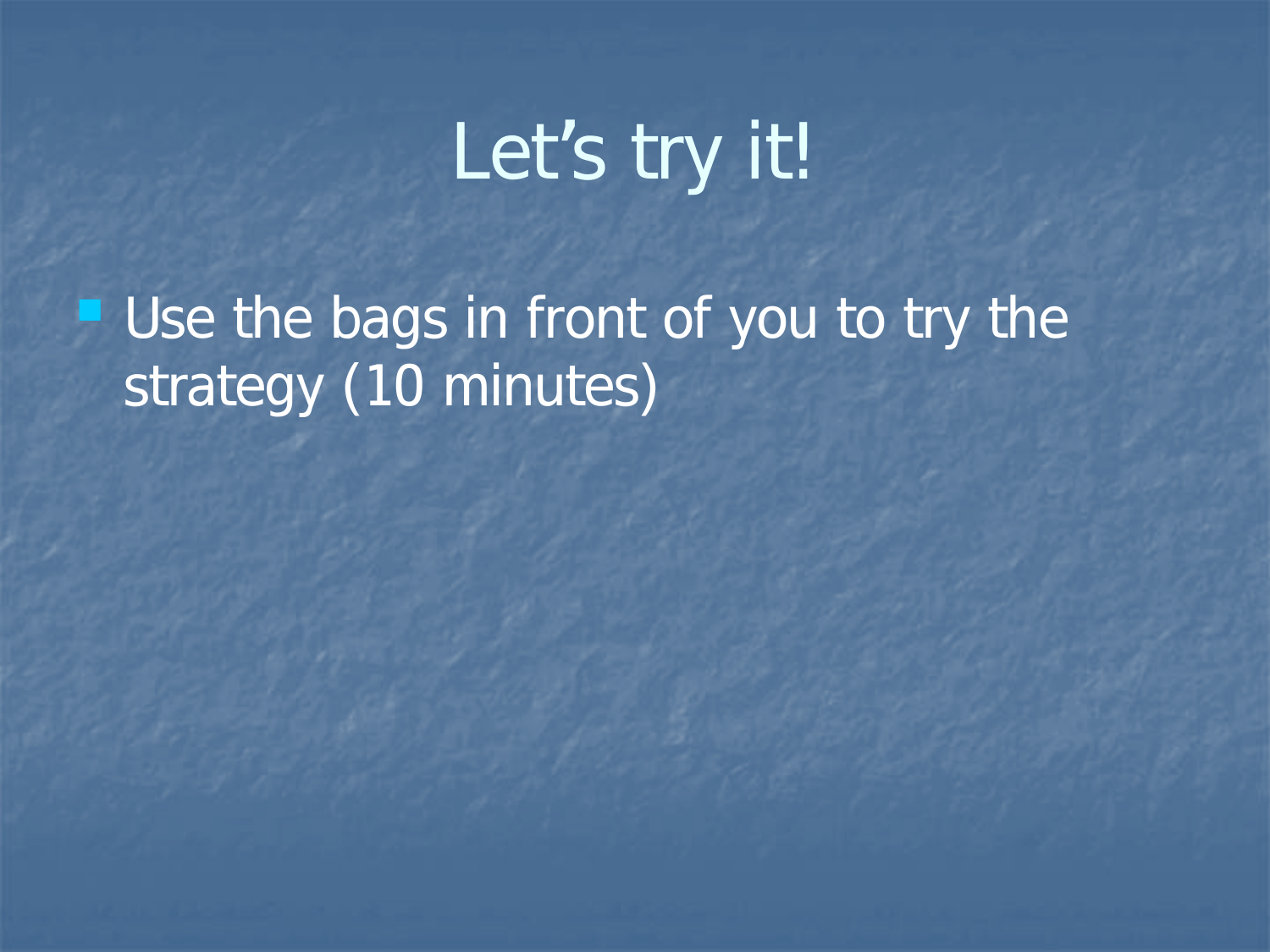

# Let’s try it!
Use the bags in front of you to try the strategy (10 minutes)